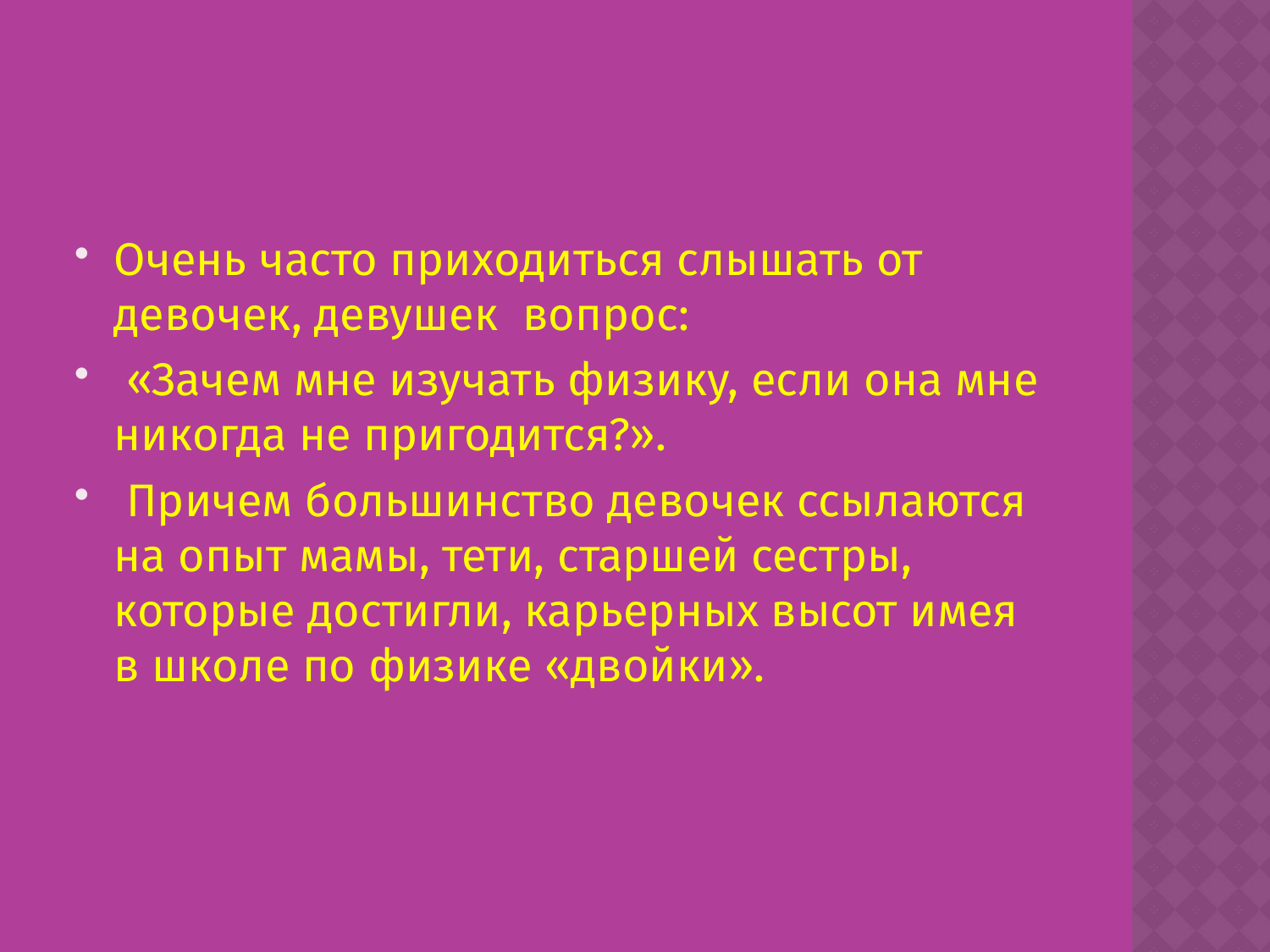

#
Очень часто приходиться слышать от девочек, девушек  вопрос:
 «Зачем мне изучать физику, если она мне никогда не пригодится?».
 Причем большинство девочек ссылаются на опыт мамы, тети, старшей сестры, которые достигли, карьерных высот имея в школе по физике «двойки».